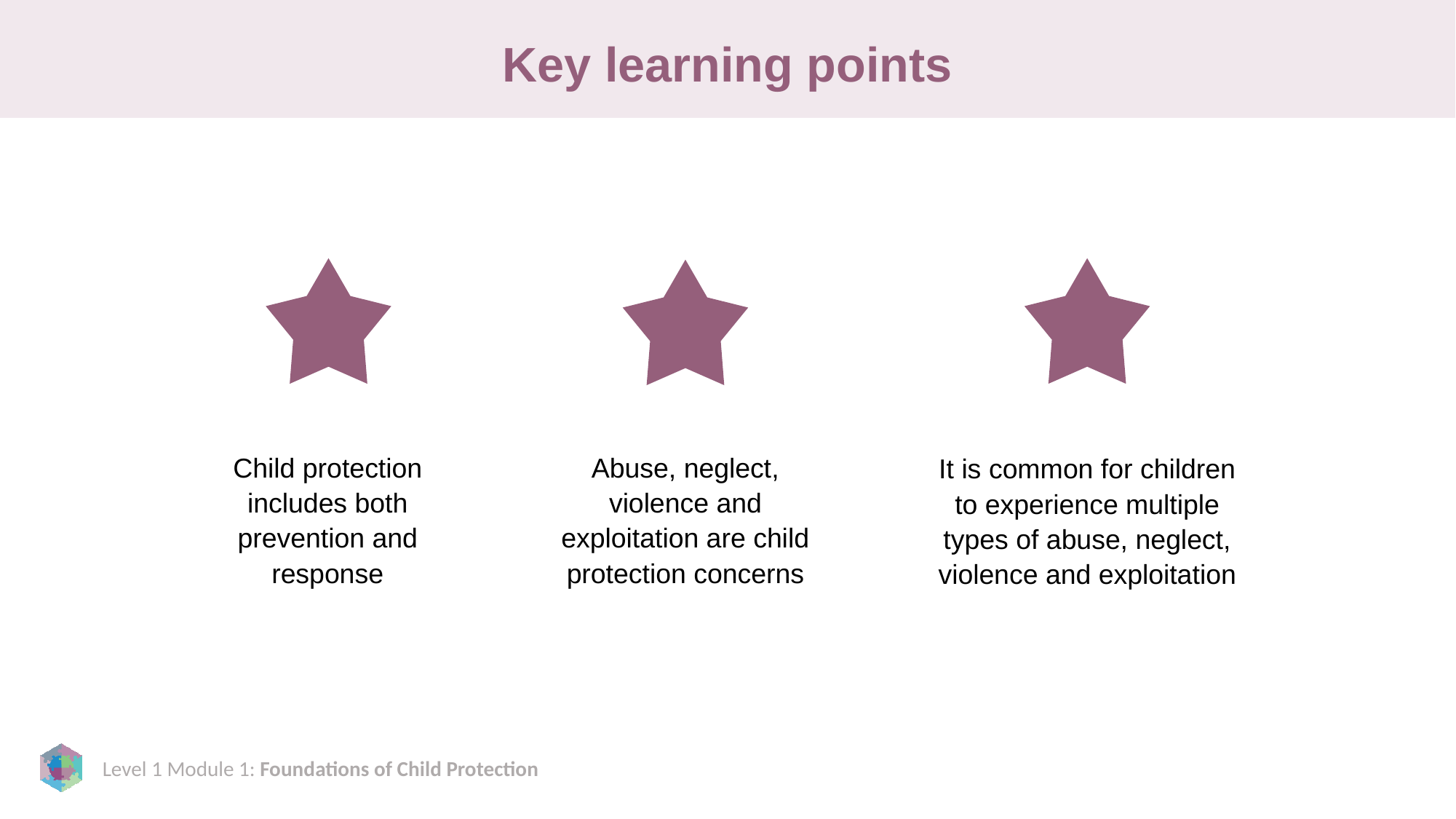

# Key learning points

Child protection includes both prevention and response
Abuse, neglect, violence and exploitation are child protection concerns
It is common for children to experience multiple types of abuse, neglect, violence and exploitation